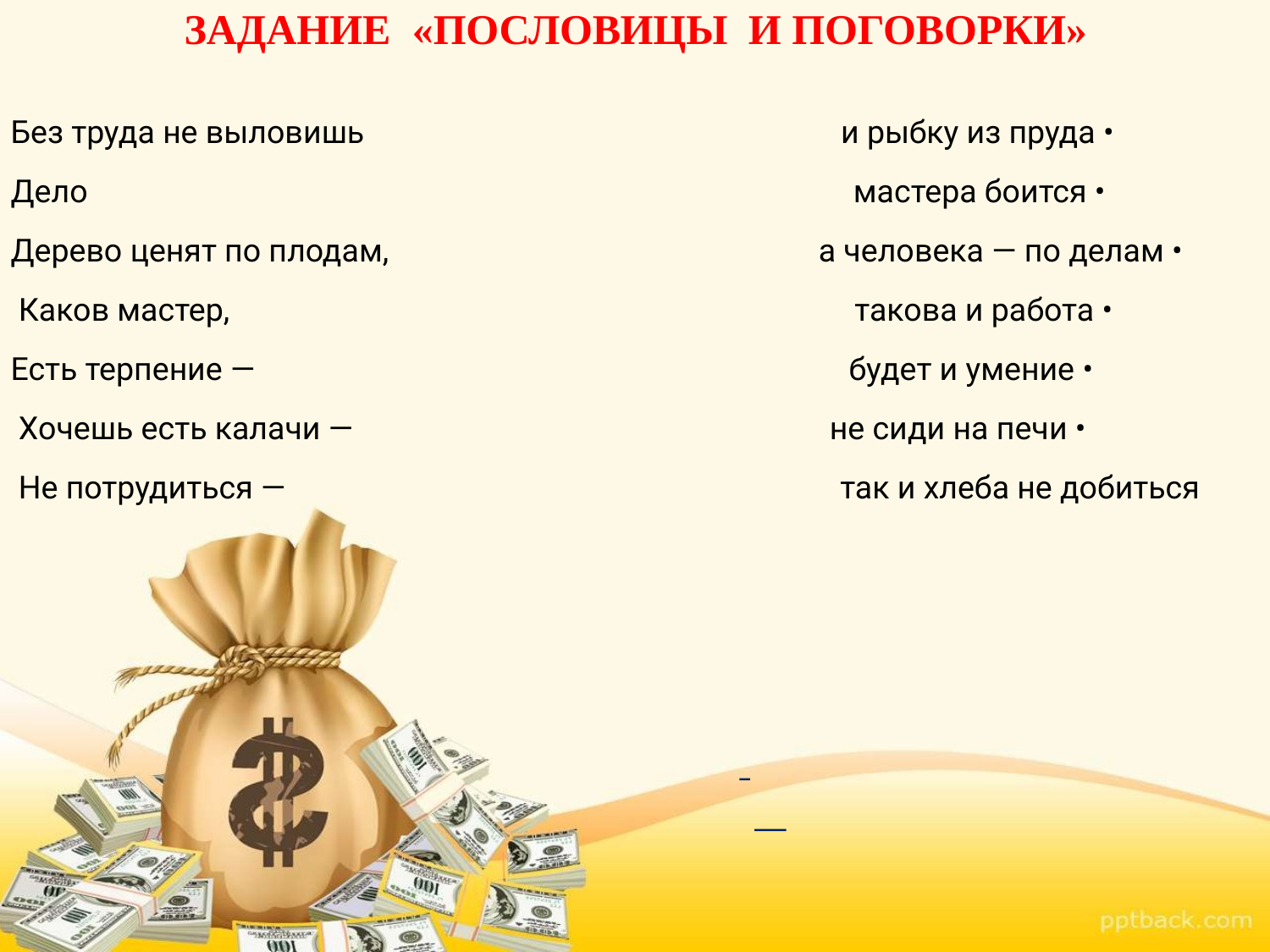

ЗАДАНИЕ  «ПОСЛОВИЦЫ  И ПОГОВОРКИ»

Без труда не выловишь                                                             и рыбку из пруда •
Дело                                                                                                  мастера боится •
Дерево ценят по плодам,                                                       а человека — по делам •
 Каков мастер,                                                                                такова и работа •
Есть терпение —                                                                            будет и умение •
 Хочешь есть калачи —                                                             не сиди на печи •
 Не потрудиться —                                                                       так и хлеба не добиться